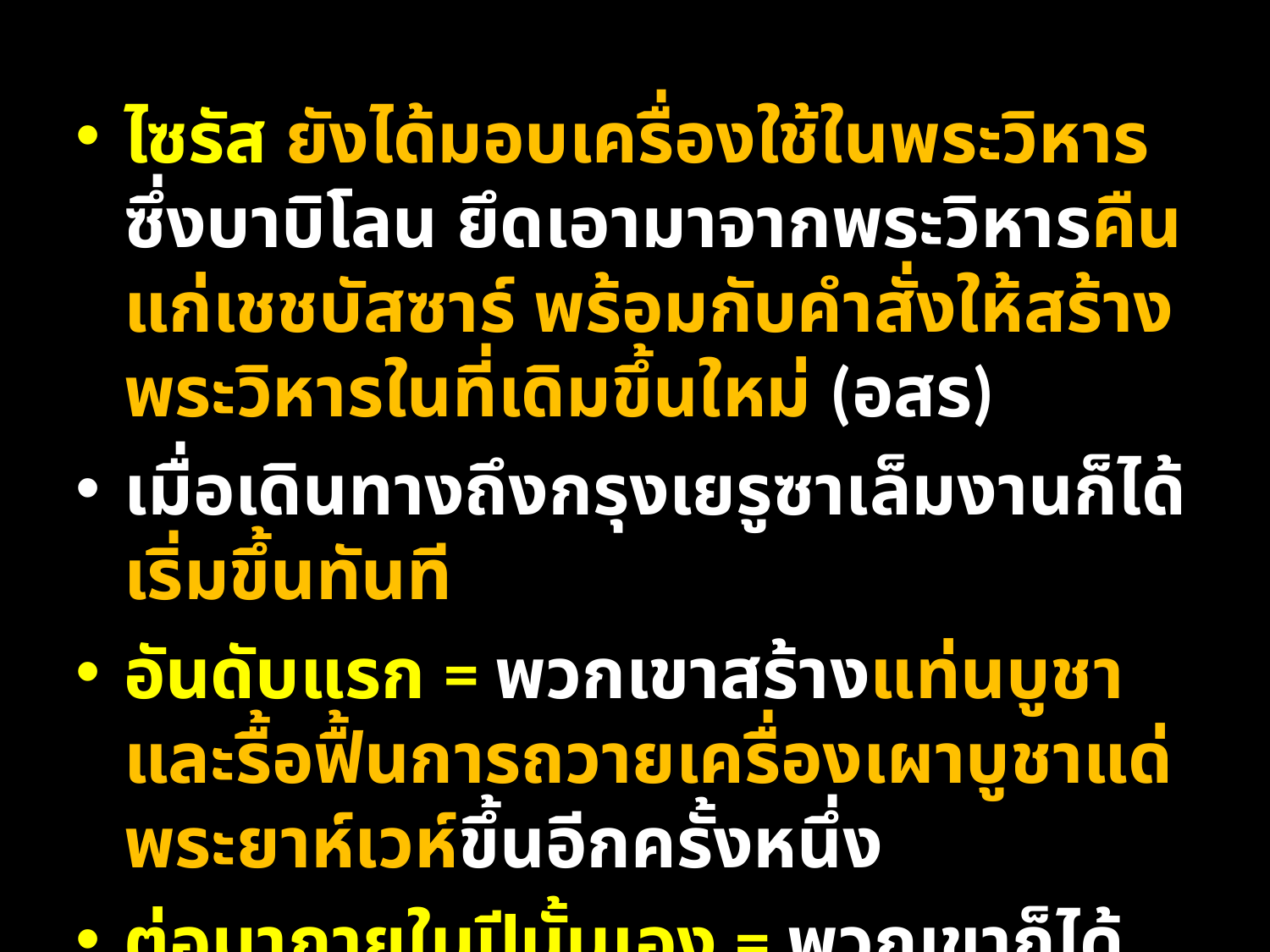

ไซรัส ยังได้มอบเครื่องใช้ในพระวิหาร ซึ่งบาบิโลน ยึดเอามาจากพระวิหารคืนแก่เชชบัสซาร์ พร้อมกับคำสั่งให้สร้างพระวิหารในที่เดิมขึ้นใหม่ (อสร)
เมื่อเดินทางถึงกรุงเยรูซาเล็มงานก็ได้เริ่มขึ้นทันที
อันดับแรก = พวกเขาสร้างแท่นบูชาและรื้อฟื้นการถวายเครื่องเผาบูชาแด่พระยาห์เวห์ขึ้นอีกครั้งหนึ่ง
ต่อมาภายในปีนั้นเอง = พวกเขาก็ได้เริ่มสร้างฐานของพระวิหาร (อสร 3:1-11) (ดูรูป)